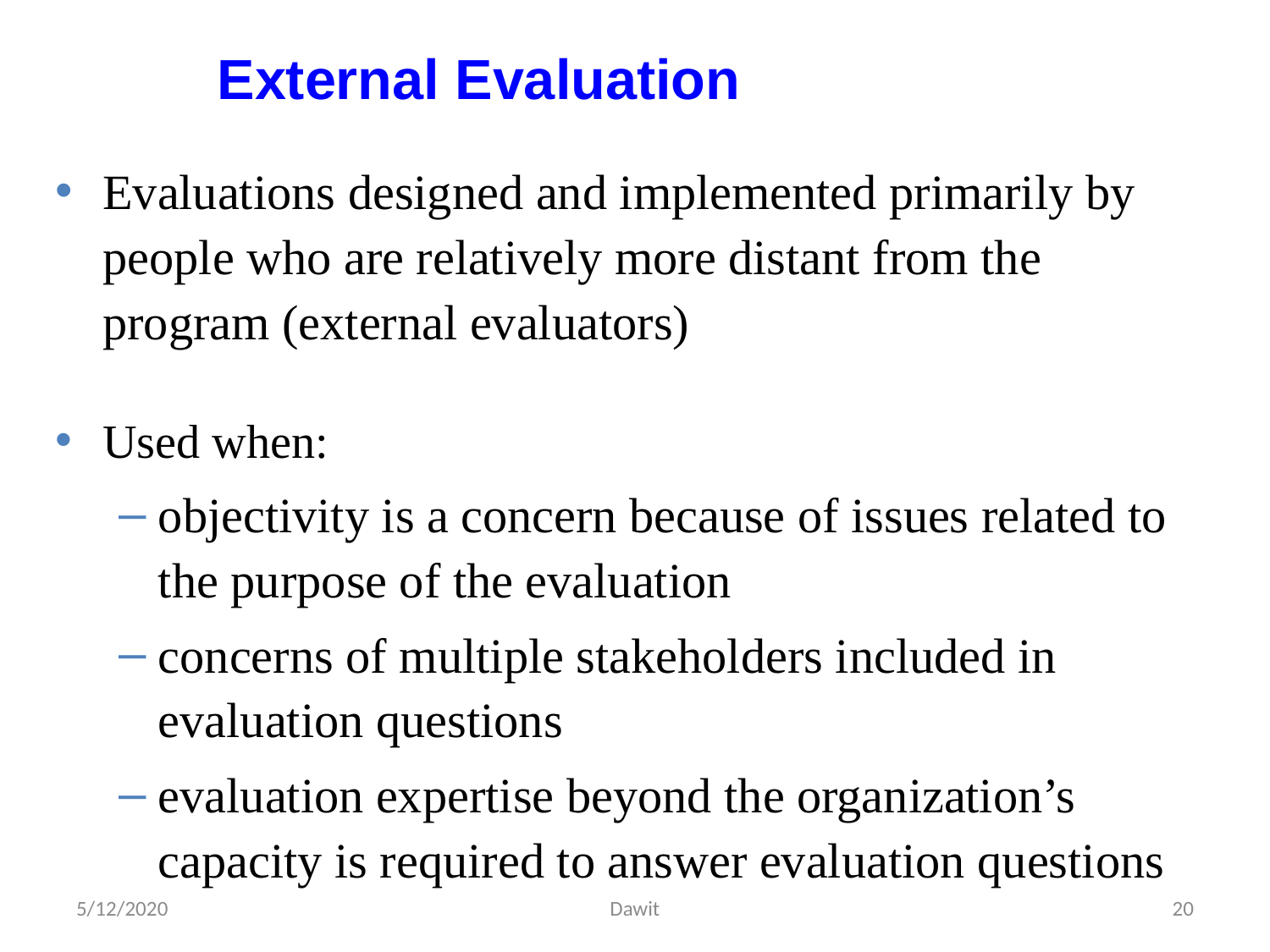

# External Evaluation
Evaluations designed and implemented primarily by people who are relatively more distant from the program (external evaluators)

Used when:
objectivity is a concern because of issues related to the purpose of the evaluation
concerns of multiple stakeholders included in evaluation questions
evaluation expertise beyond the organization’s capacity is required to answer evaluation questions
5/12/2020
Dawit
20